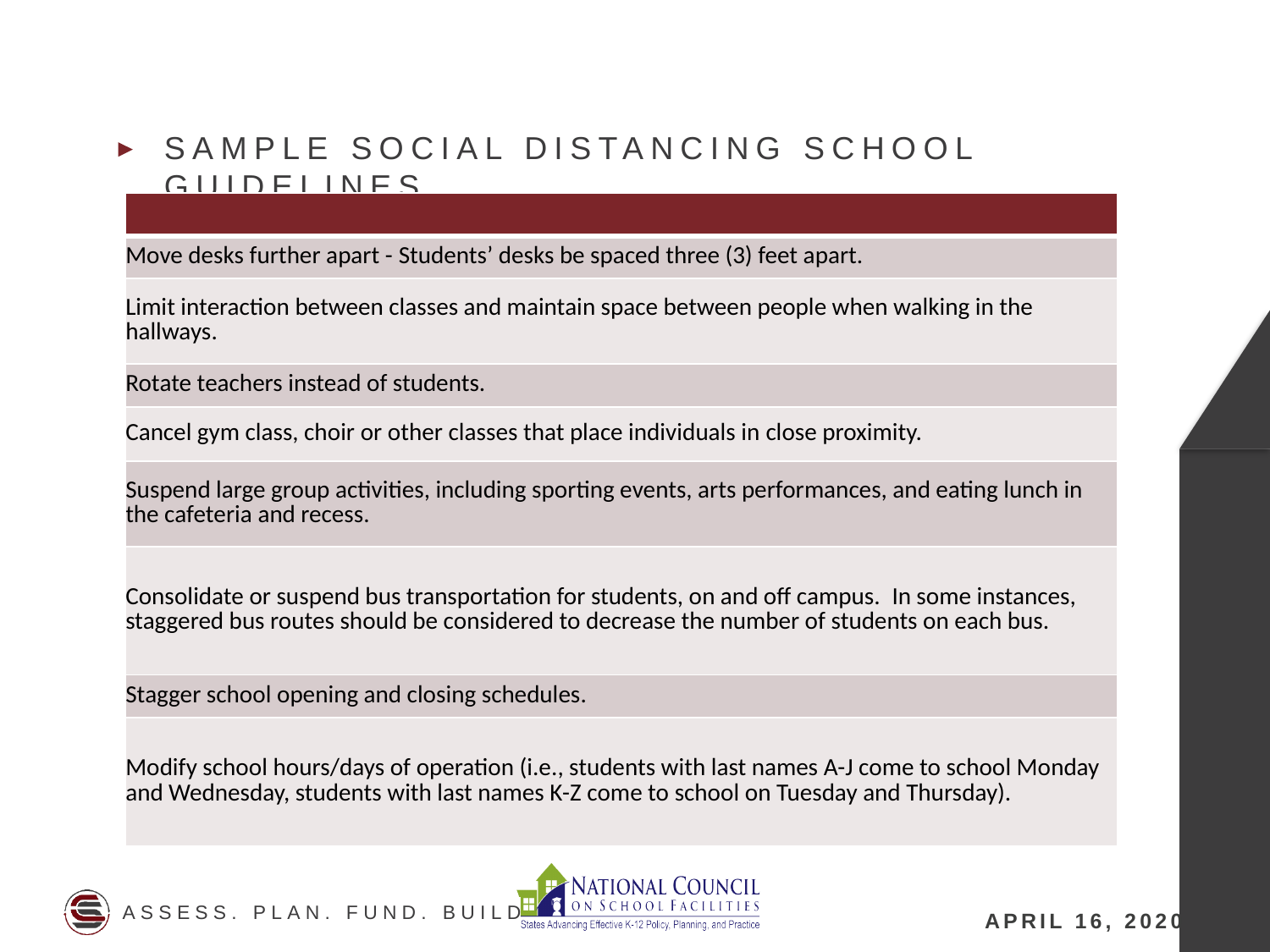

Sample social distancing school guidelines

|  |
| --- |
| Move desks further apart - Students’ desks be spaced three (3) feet apart. |
| Limit interaction between classes and maintain space between people when walking in the hallways. |
| Rotate teachers instead of students. |
| Cancel gym class, choir or other classes that place individuals in close proximity. |
| Suspend large group activities, including sporting events, arts performances, and eating lunch in the cafeteria and recess. |
| Consolidate or suspend bus transportation for students, on and off campus.  In some instances, staggered bus routes should be considered to decrease the number of students on each bus. |
| Stagger school opening and closing schedules. |
| Modify school hours/days of operation (i.e., students with last names A-J come to school Monday and Wednesday, students with last names K-Z come to school on Tuesday and Thursday). |
April 16, 2020